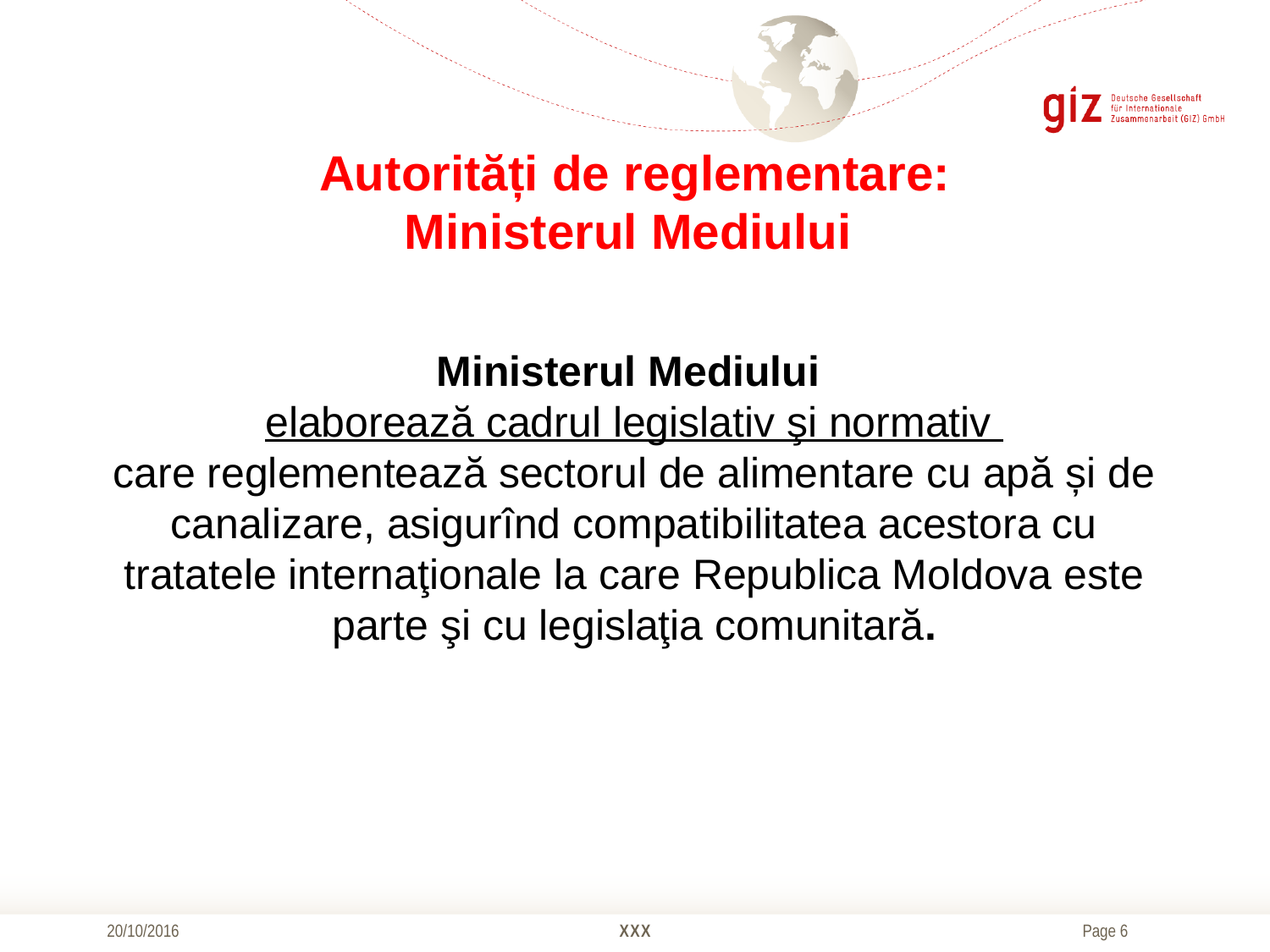

# Autorități de reglementare: Ministerul Mediului

Ministerul Mediului
elaborează cadrul legislativ şi normativ
care reglementează sectorul de alimentare cu apă și de canalizare, asigurînd compatibilitatea acestora cu tratatele internaţionale la care Republica Moldova este parte şi cu legislaţia comunitară.

20/10/2016
XXX